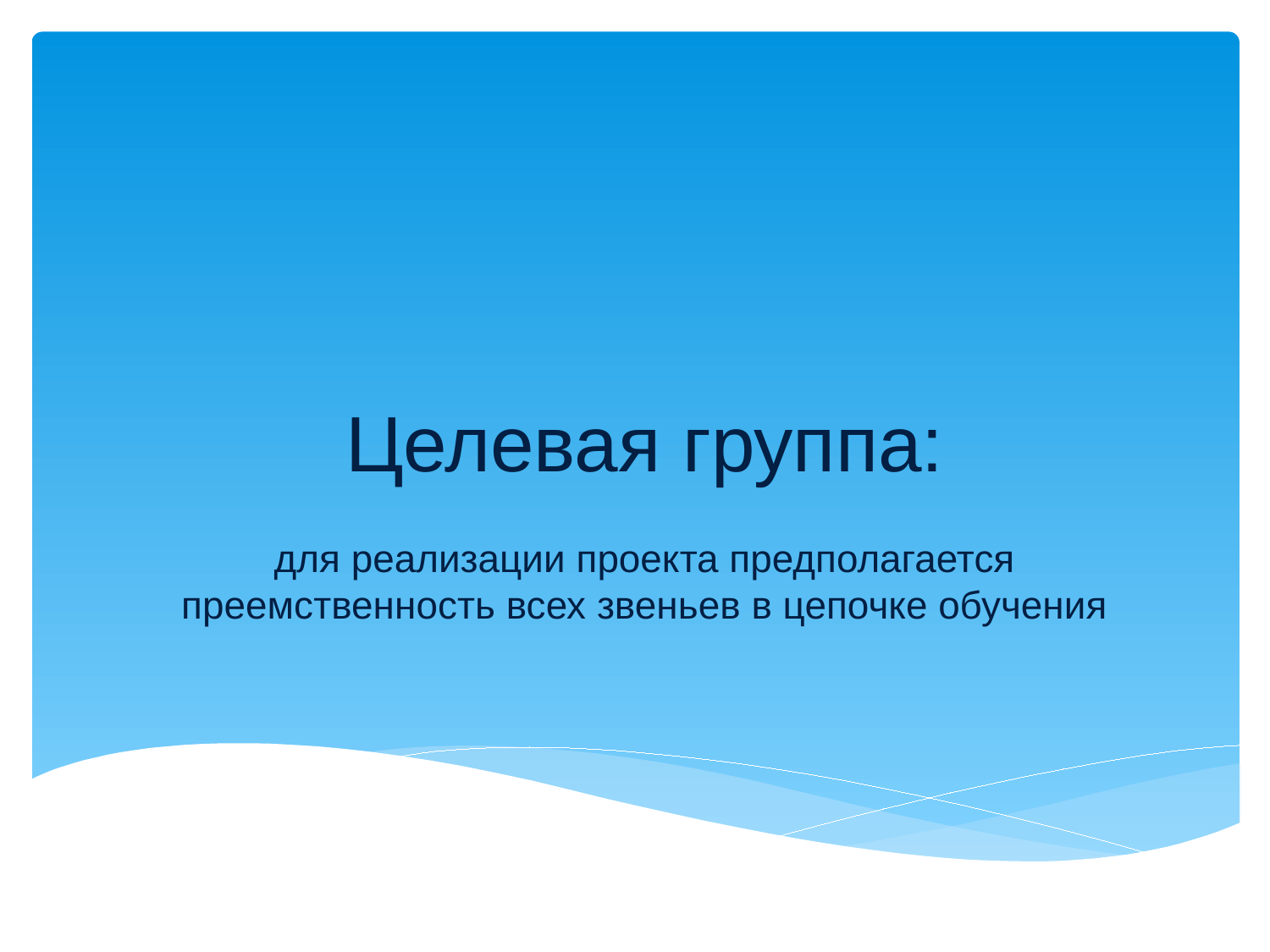

# Целевая группа: для реализации проекта предполагается преемственность всех звеньев в цепочке обучения